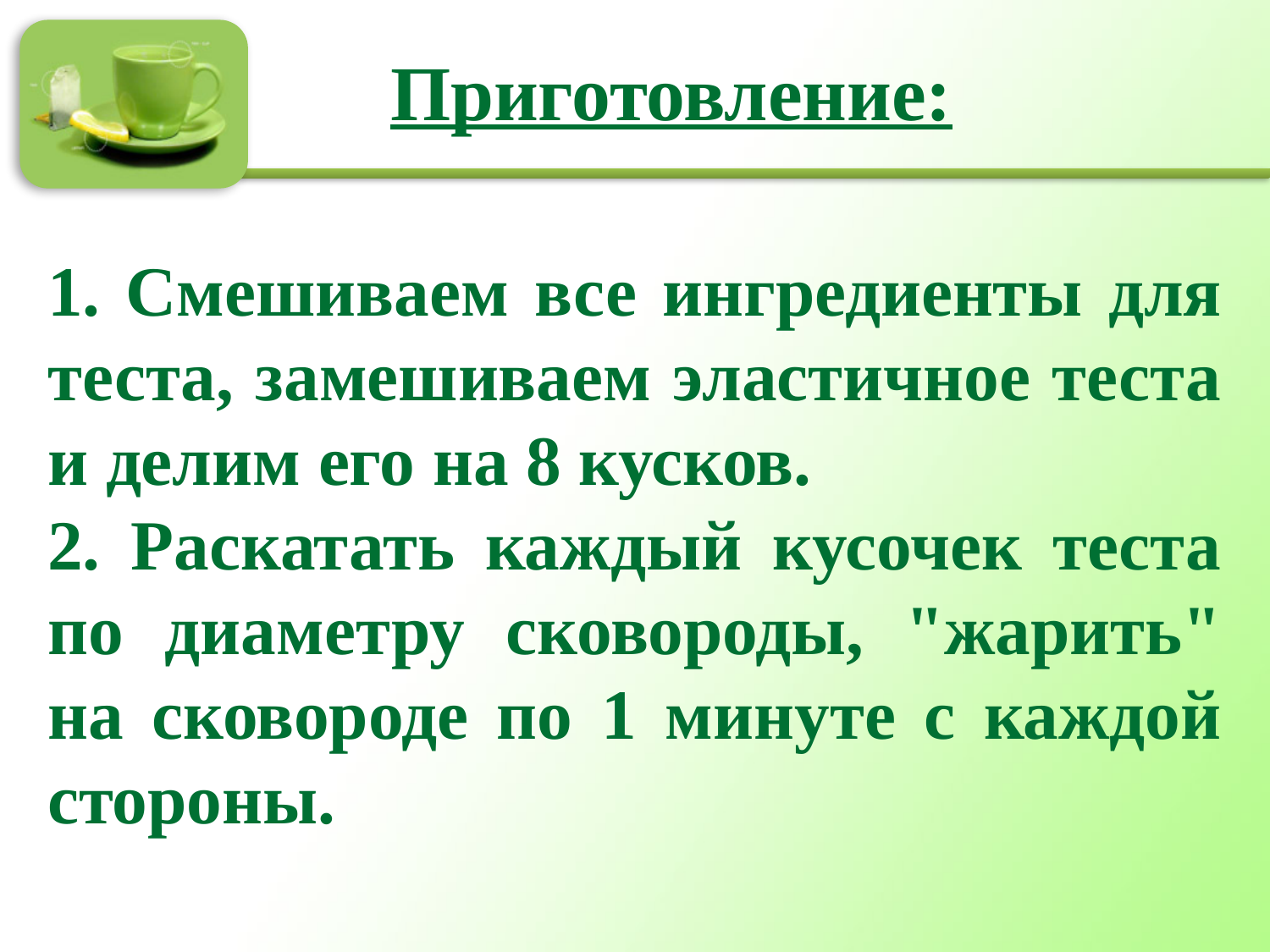

Приготовление:
1. Смешиваем все ингредиенты для теста, замешиваем эластичное теста и делим его на 8 кусков.
2. Раскатать каждый кусочек теста по диаметру сковороды, "жарить" на сковороде по 1 минуте с каждой стороны.